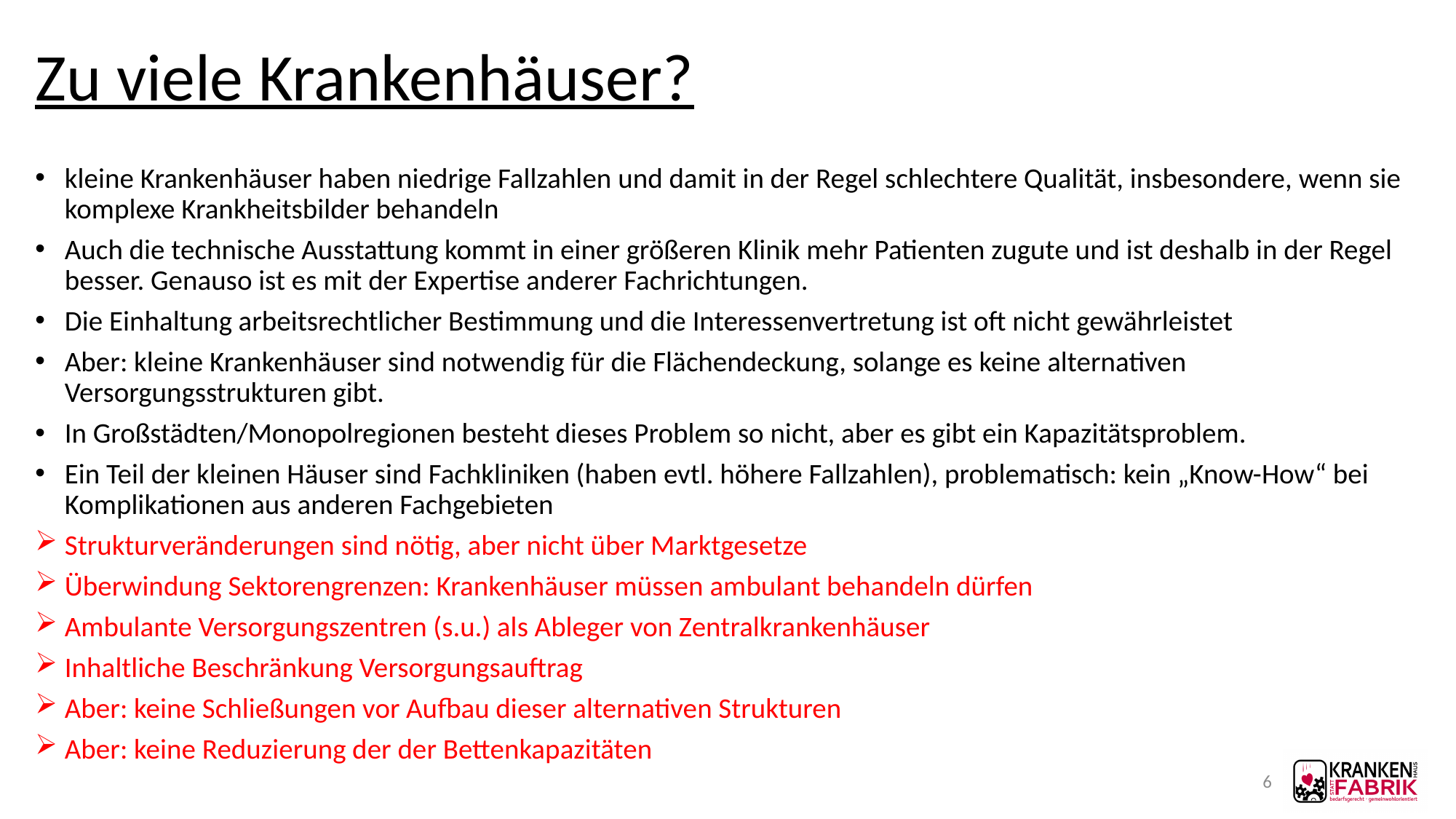

# Zu viele Krankenhäuser?
kleine Krankenhäuser haben niedrige Fallzahlen und damit in der Regel schlechtere Qualität, insbesondere, wenn sie komplexe Krankheitsbilder behandeln
Auch die technische Ausstattung kommt in einer größeren Klinik mehr Patienten zugute und ist deshalb in der Regel besser. Genauso ist es mit der Expertise anderer Fachrichtungen.
Die Einhaltung arbeitsrechtlicher Bestimmung und die Interessenvertretung ist oft nicht gewährleistet
Aber: kleine Krankenhäuser sind notwendig für die Flächendeckung, solange es keine alternativen Versorgungsstrukturen gibt.
In Großstädten/Monopolregionen besteht dieses Problem so nicht, aber es gibt ein Kapazitätsproblem.
Ein Teil der kleinen Häuser sind Fachkliniken (haben evtl. höhere Fallzahlen), problematisch: kein „Know-How“ bei Komplikationen aus anderen Fachgebieten
Strukturveränderungen sind nötig, aber nicht über Marktgesetze
Überwindung Sektorengrenzen: Krankenhäuser müssen ambulant behandeln dürfen
Ambulante Versorgungszentren (s.u.) als Ableger von Zentralkrankenhäuser
Inhaltliche Beschränkung Versorgungsauftrag
Aber: keine Schließungen vor Aufbau dieser alternativen Strukturen
Aber: keine Reduzierung der der Bettenkapazitäten
6